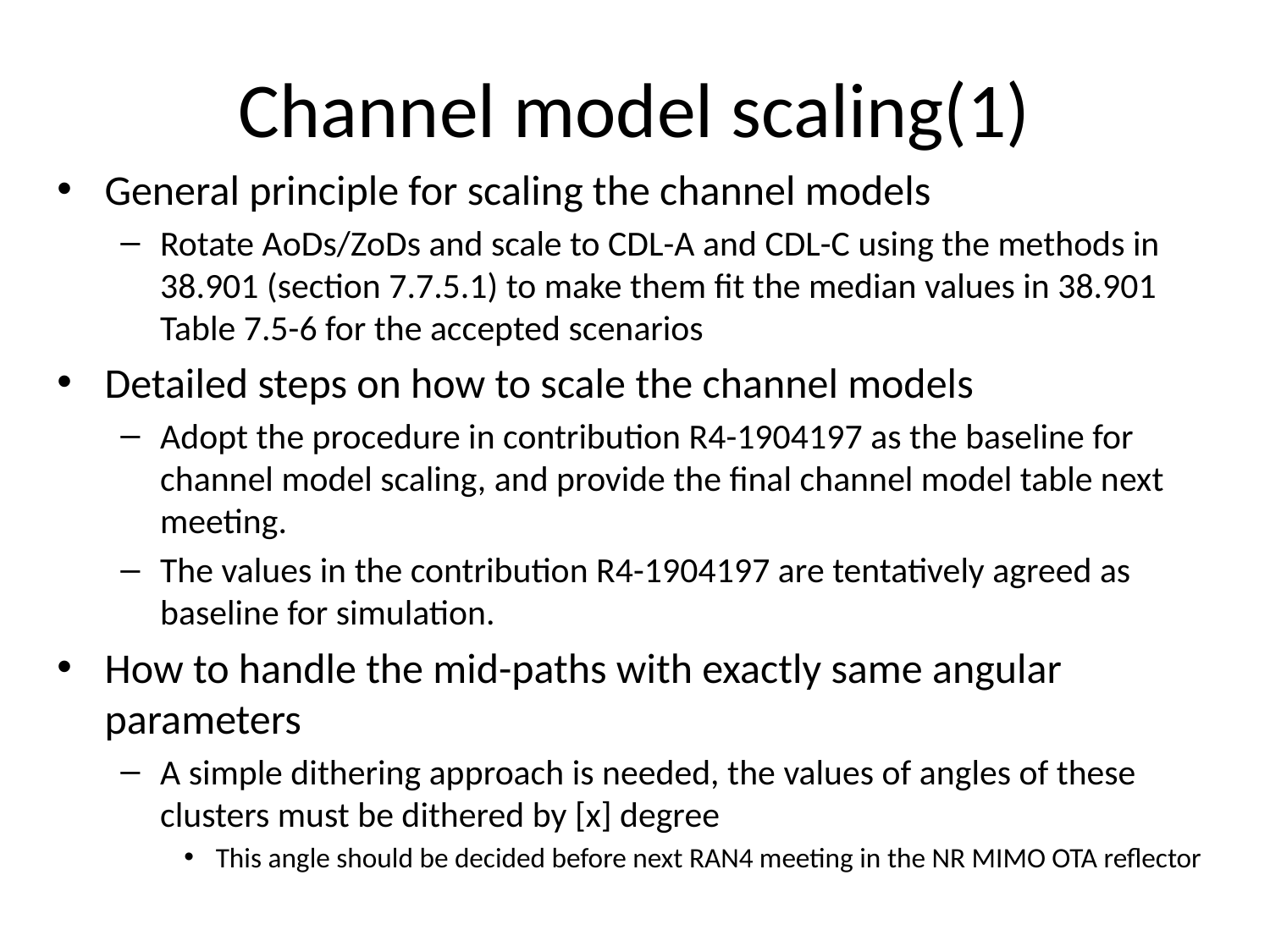

# Channel model scaling(1)
General principle for scaling the channel models
Rotate AoDs/ZoDs and scale to CDL-A and CDL-C using the methods in 38.901 (section 7.7.5.1) to make them fit the median values in 38.901 Table 7.5-6 for the accepted scenarios
Detailed steps on how to scale the channel models
Adopt the procedure in contribution R4-1904197 as the baseline for channel model scaling, and provide the final channel model table next meeting.
The values in the contribution R4-1904197 are tentatively agreed as baseline for simulation.
How to handle the mid-paths with exactly same angular parameters
A simple dithering approach is needed, the values of angles of these clusters must be dithered by [x] degree
This angle should be decided before next RAN4 meeting in the NR MIMO OTA reflector